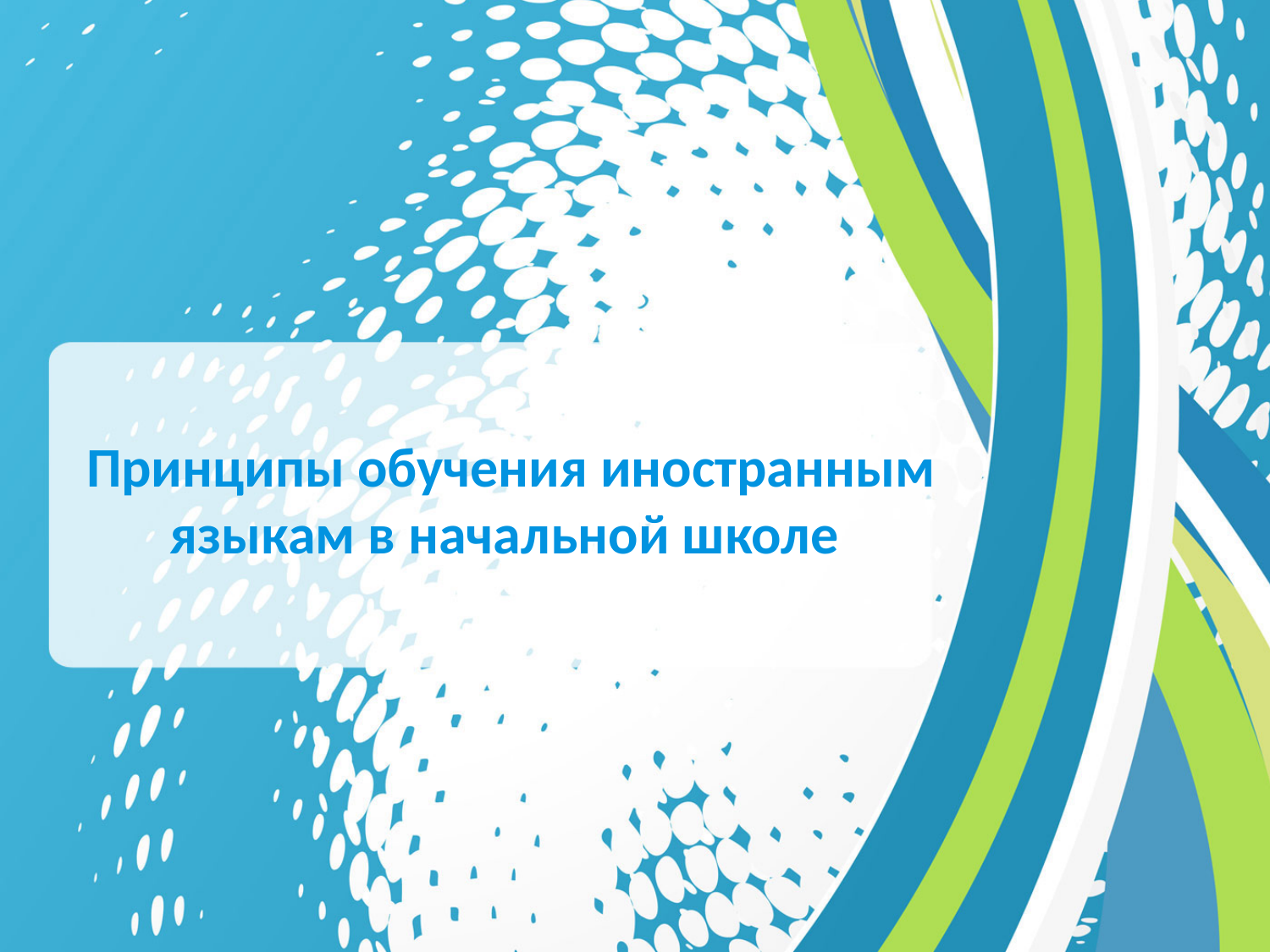

# Принципы обучения иностранным языкам в начальной школе